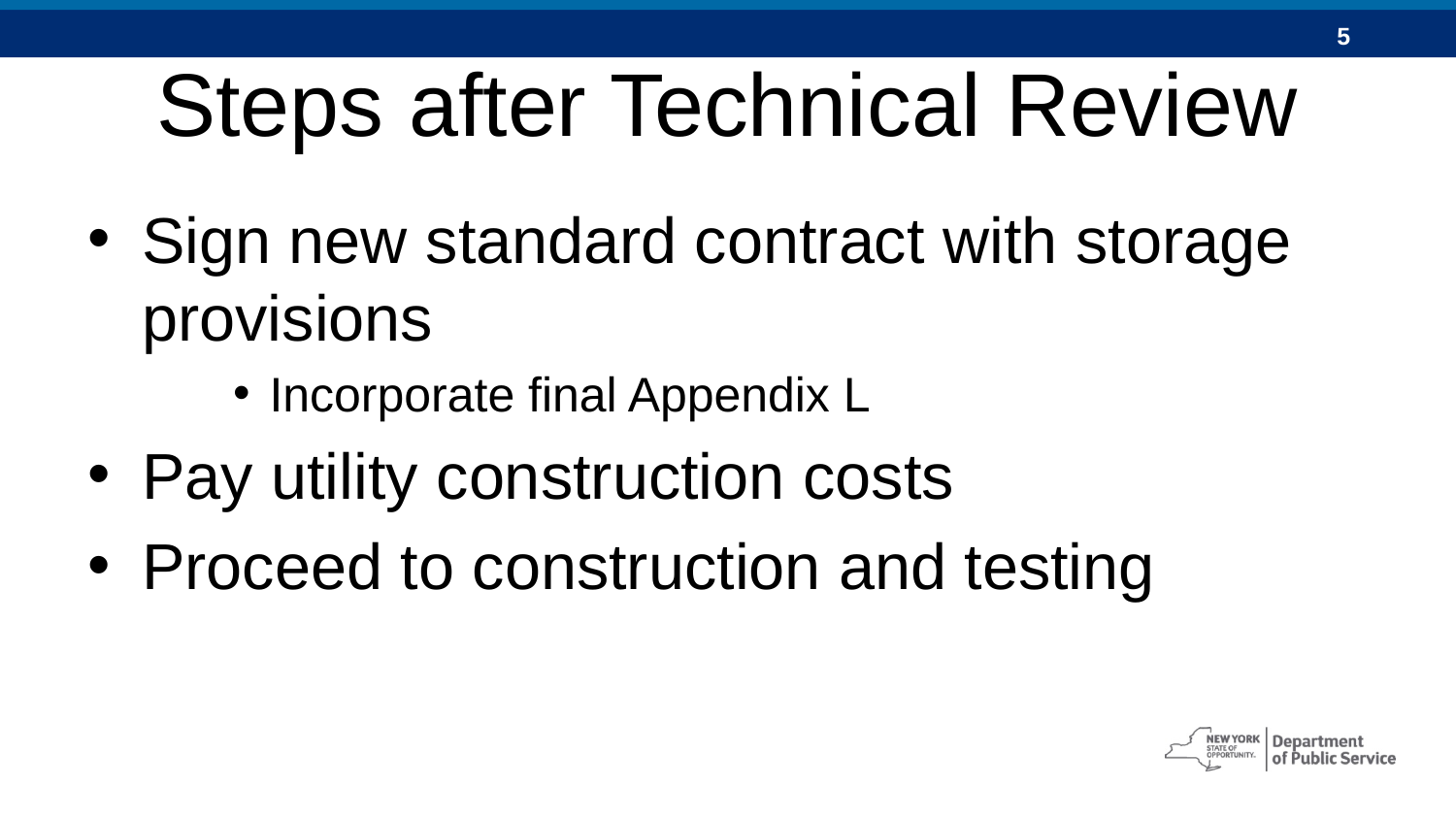

# Steps after Technical Review
Sign new standard contract with storage provisions
Incorporate final Appendix L
Pay utility construction costs
Proceed to construction and testing